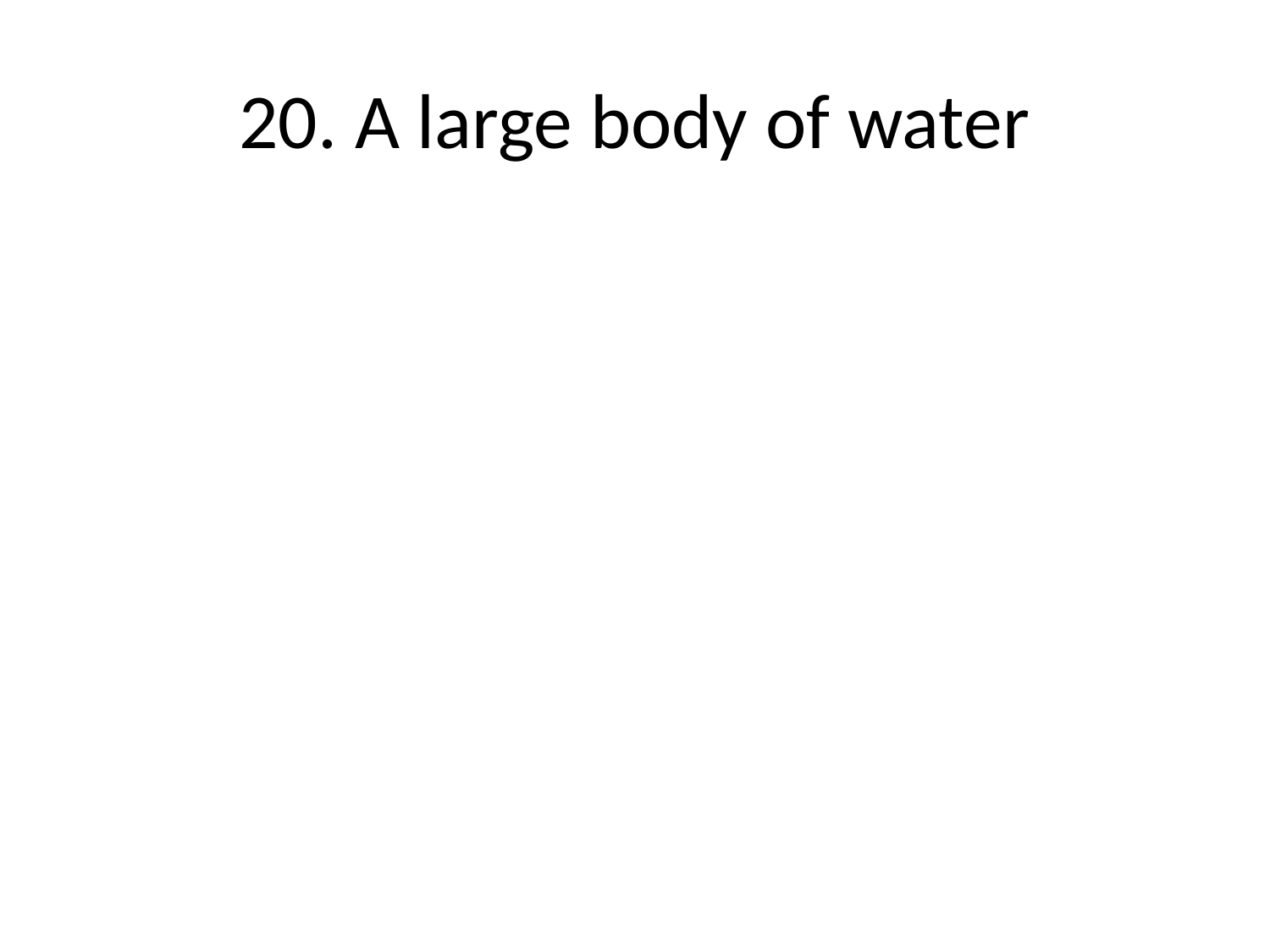

# 20. A large body of water